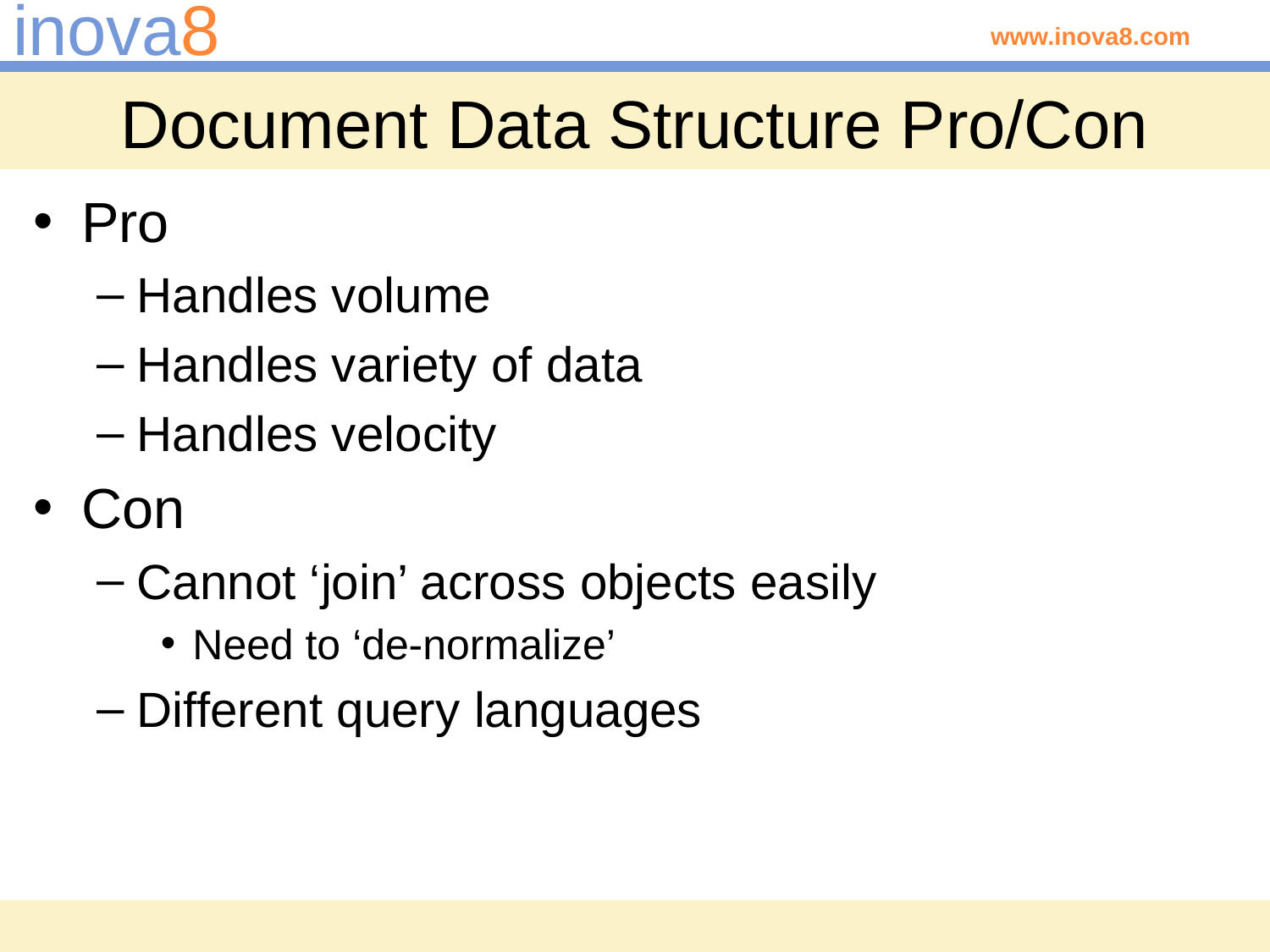

# Document Data Structure Pro/Con
Pro
Handles volume
Handles variety of data
Handles velocity
Con
Cannot ‘join’ across objects easily
Need to ‘de-normalize’
Different query languages